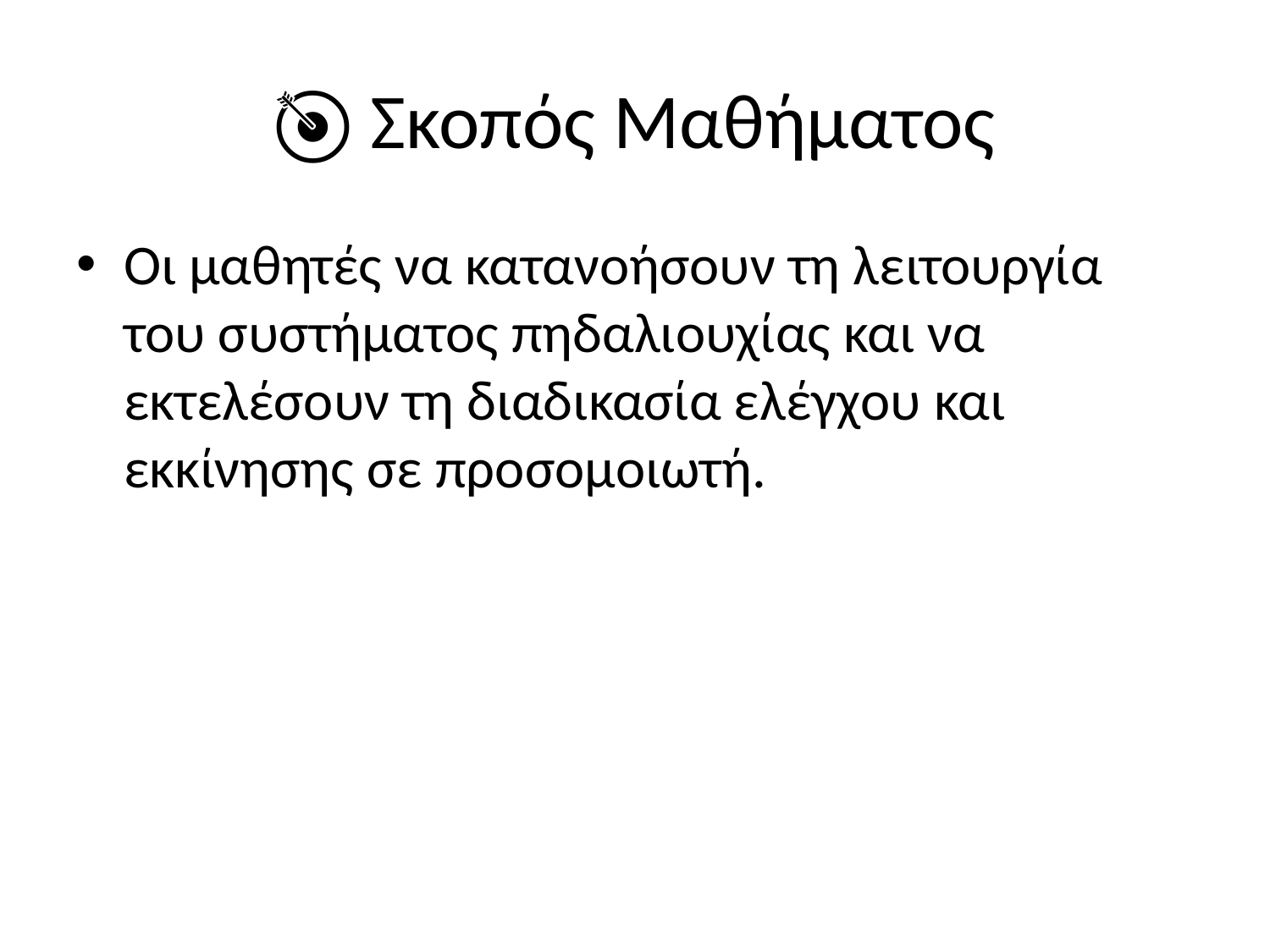

# 🎯 Σκοπός Μαθήματος
Οι μαθητές να κατανοήσουν τη λειτουργία του συστήματος πηδαλιουχίας και να εκτελέσουν τη διαδικασία ελέγχου και εκκίνησης σε προσομοιωτή.